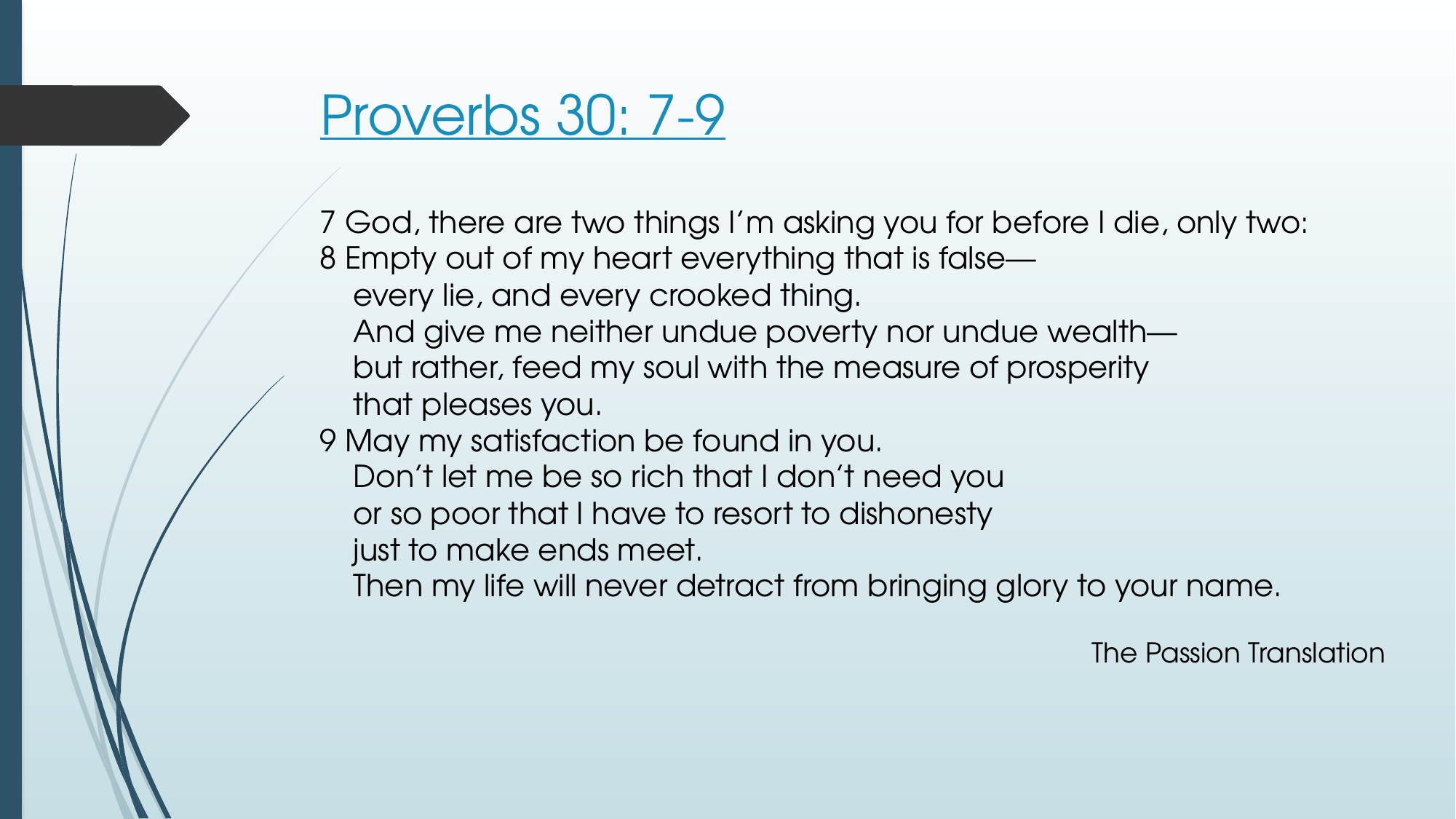

# Proverbs 30: 7-9

7 God, there are two things I’m asking you for before I die, only two:
8 Empty out of my heart everything that is false—
    every lie, and every crooked thing.
    And give me neither undue poverty nor undue wealth—
    but rather, feed my soul with the measure of prosperity
    that pleases you.
9 May my satisfaction be found in you.
    Don’t let me be so rich that I don’t need you
    or so poor that I have to resort to dishonesty
    just to make ends meet.
    Then my life will never detract from bringing glory to your name.

                                                                                                     The Passion Translation